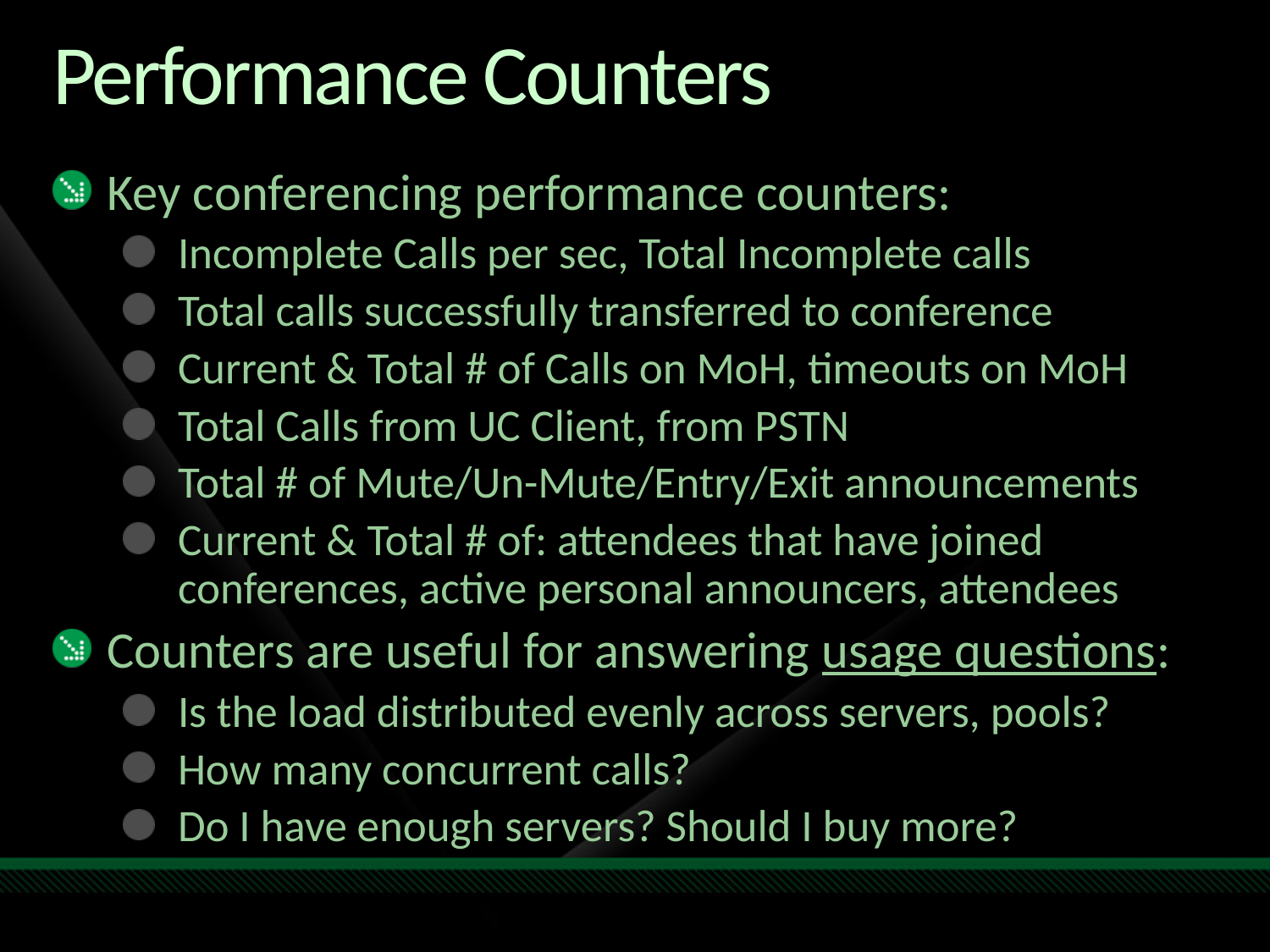

# Performance Counters
Key conferencing performance counters:
Incomplete Calls per sec, Total Incomplete calls
Total calls successfully transferred to conference
Current & Total # of Calls on MoH, timeouts on MoH
Total Calls from UC Client, from PSTN
Total # of Mute/Un-Mute/Entry/Exit announcements
Current & Total # of: attendees that have joined conferences, active personal announcers, attendees
Counters are useful for answering usage questions:
Is the load distributed evenly across servers, pools?
How many concurrent calls?
Do I have enough servers? Should I buy more?